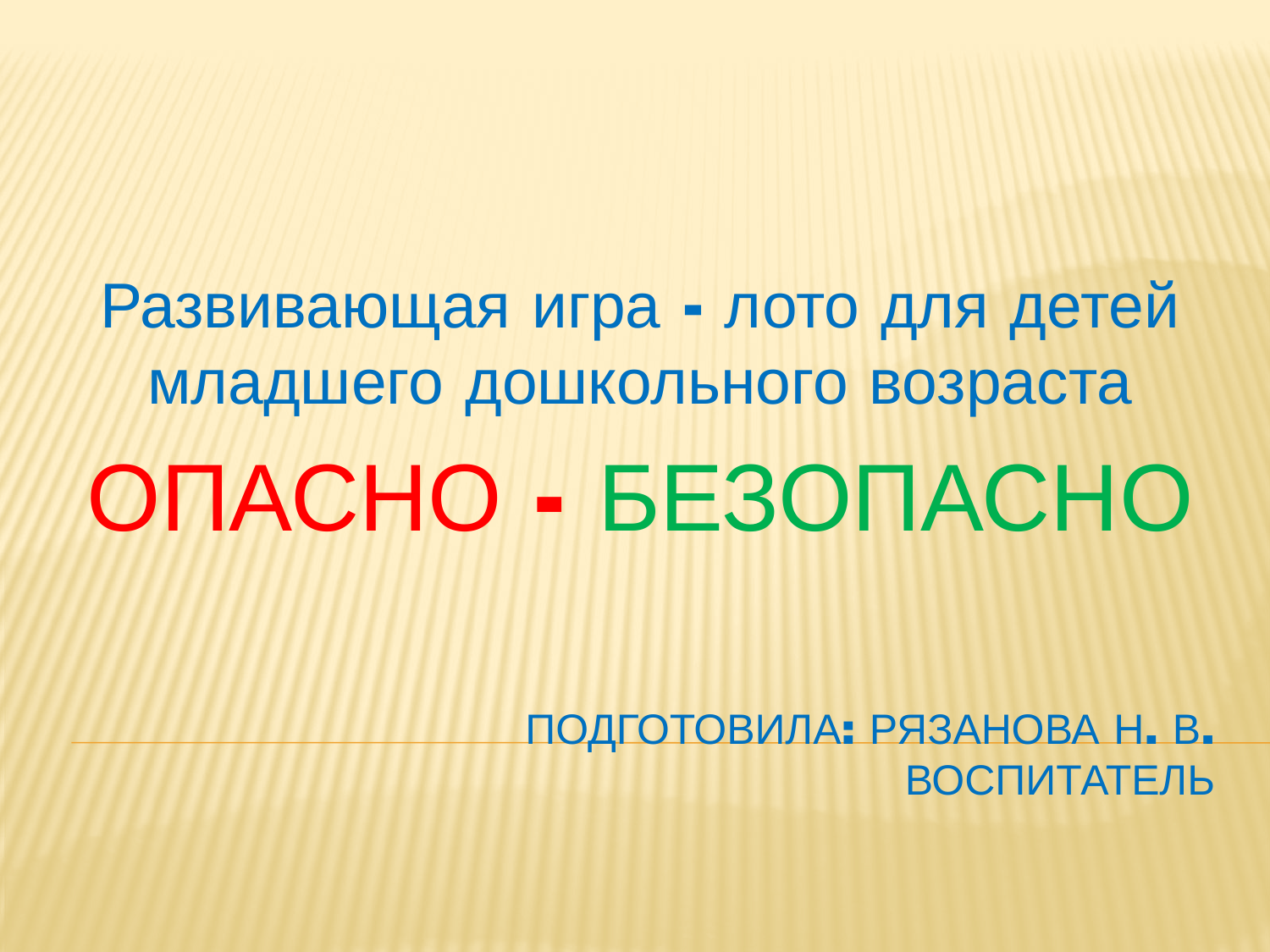

Развивающая игра - лото для детей младшего дошкольного возраста
ОПАСНО - БЕЗОПАСНО

# Подготовила: Рязанова Н. В. воспитатель